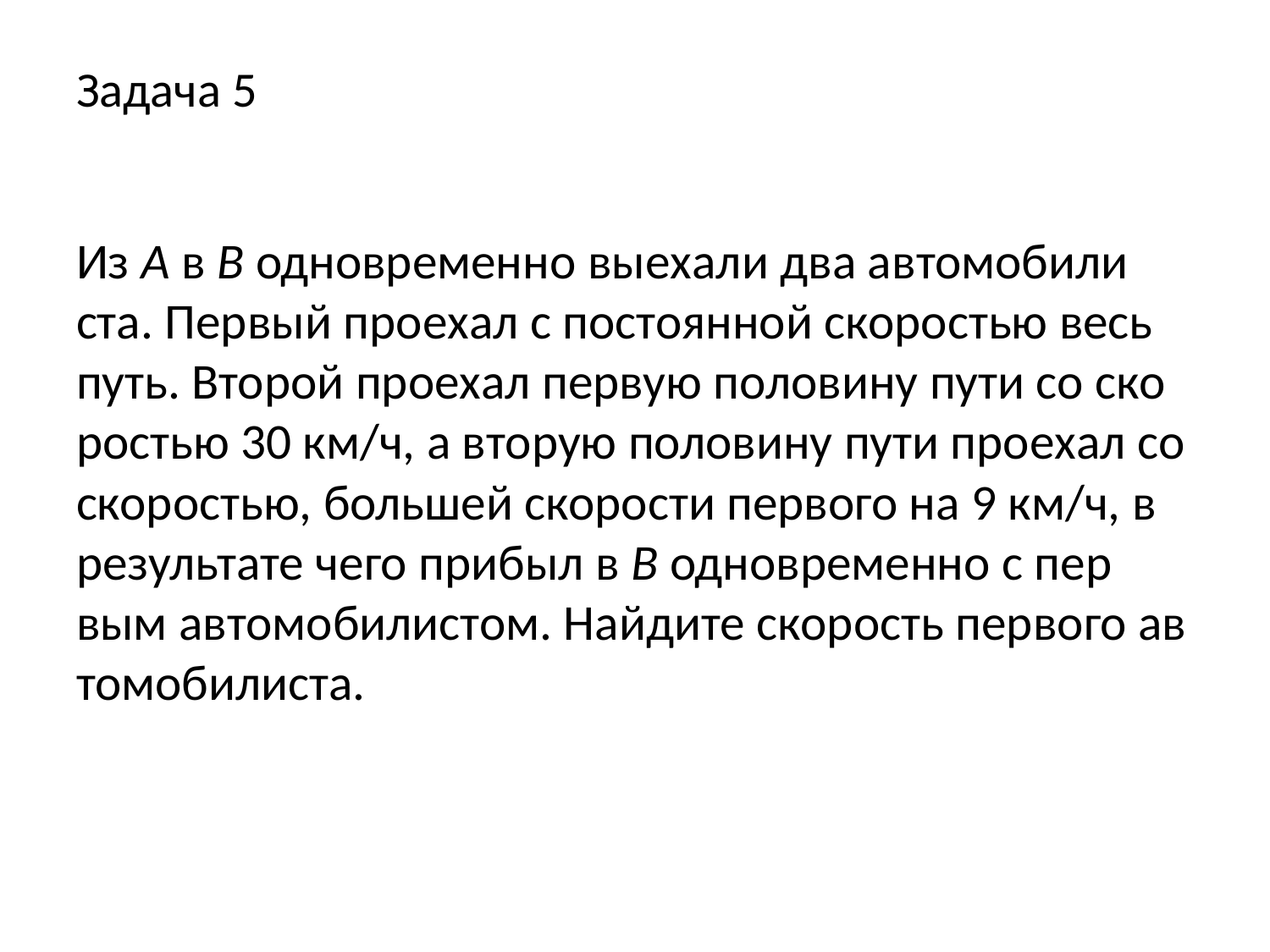

# Задача 5
Из А в В од­но­вре­мен­но вы­еха­ли два ав­то­мо­би­ли­ста. Пер­вый про­ехал с по­сто­ян­ной ско­ро­стью весь путь. Вто­рой про­ехал первую по­ло­ви­ну пути со ско­ро­стью 30 км/ч, а вто­рую по­ло­ви­ну пути про­ехал со ско­ро­стью, большей скорости первого на 9 км/ч, в ре­зуль­та­те чего при­был в В од­но­вре­мен­но с пер­вым ав­то­мо­би­ли­стом. Най­ди­те ско­рость пер­во­го ав­то­мо­би­ли­ста.